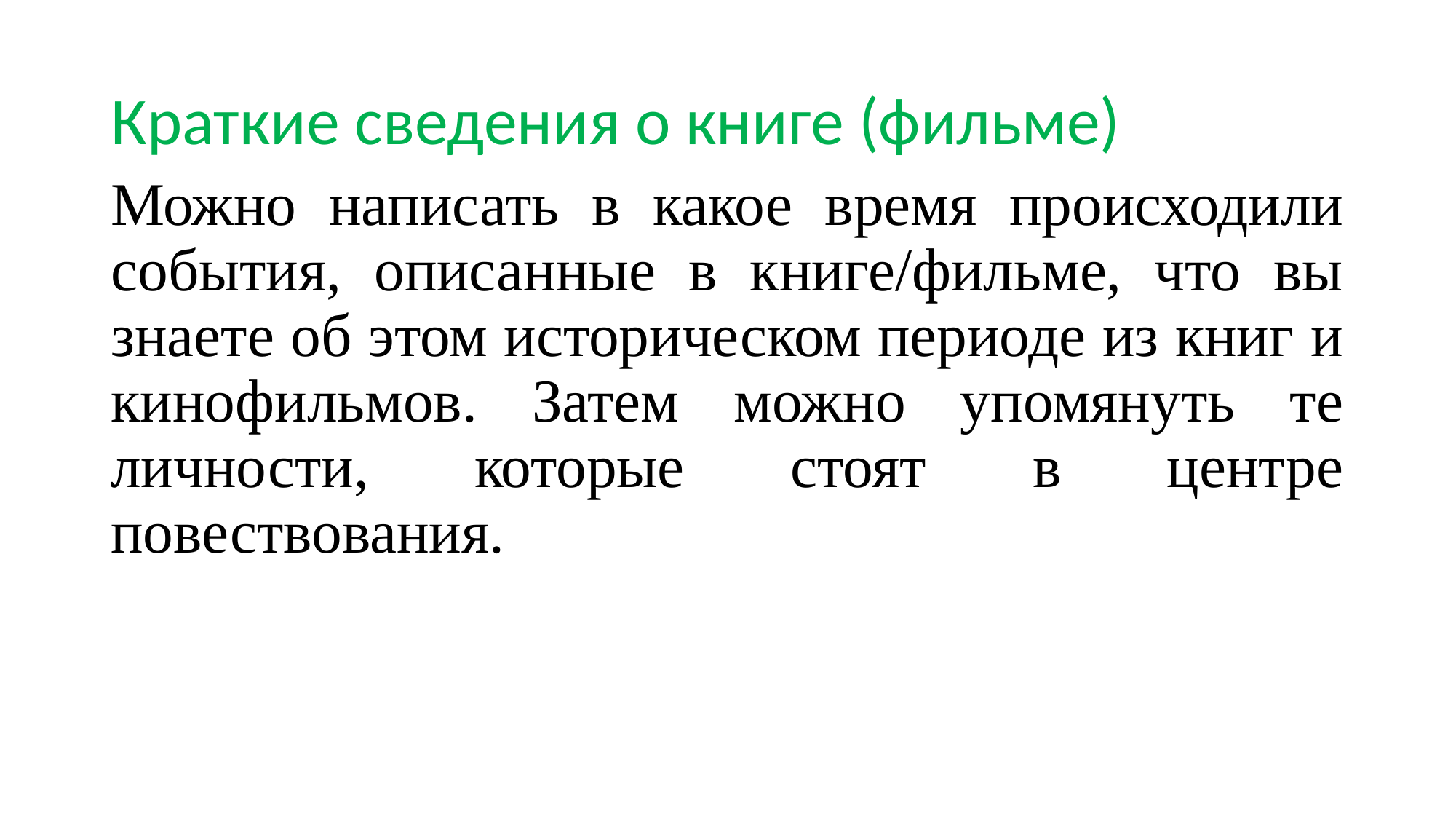

# Краткие сведения о книге (фильме)
Можно написать в какое время происходили события, описанные в книге/фильме, что вы знаете об этом историческом периоде из книг и кинофильмов. Затем можно упомянуть те личности, которые стоят в центре повествования.